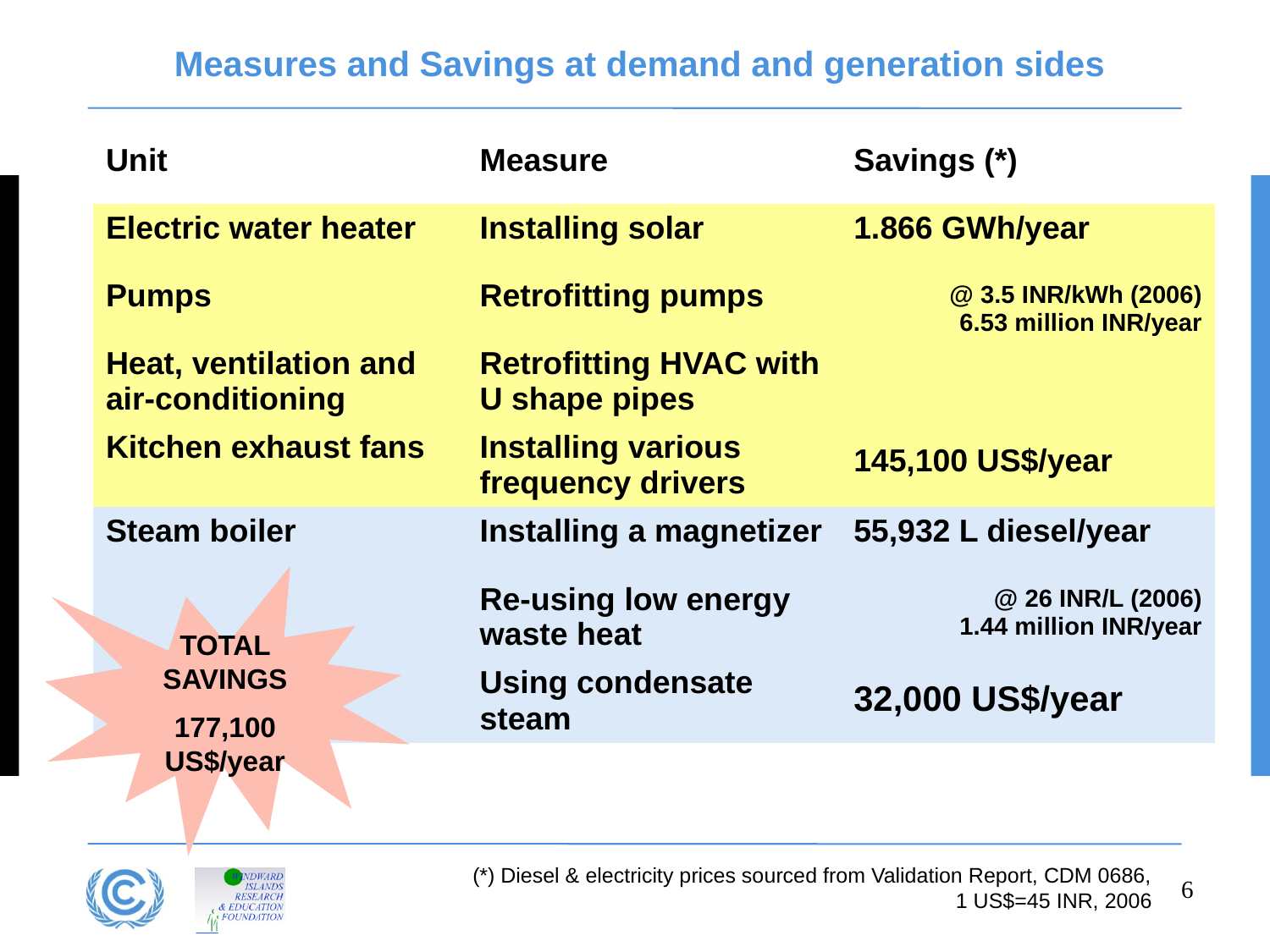

Measures and Savings at demand and generation sides
| Unit | Measure | Savings (\*) |
| --- | --- | --- |
| Electric water heater | Installing solar | 1.866 GWh/year @ 3.5 INR/kWh (2006) 6.53 million INR/year 145,100 US$/year |
| Pumps | Retrofitting pumps |  |
| Heat, ventilation and air-conditioning | Retrofitting HVAC with U shape pipes |  |
| Kitchen exhaust fans | Installing various frequency drivers |  |
| Steam boiler | Installing a magnetizer | 55,932 L diesel/year @ 26 INR/L (2006) 1.44 million INR/year 32,000 US$/year |
|  | Re-using low energy waste heat |  |
|  | Using condensate steam |  |
TOTAL SAVINGS
177,100 US$/year
(*) Diesel & electricity prices sourced from Validation Report, CDM 0686,
 1 US$=45 INR, 2006
6